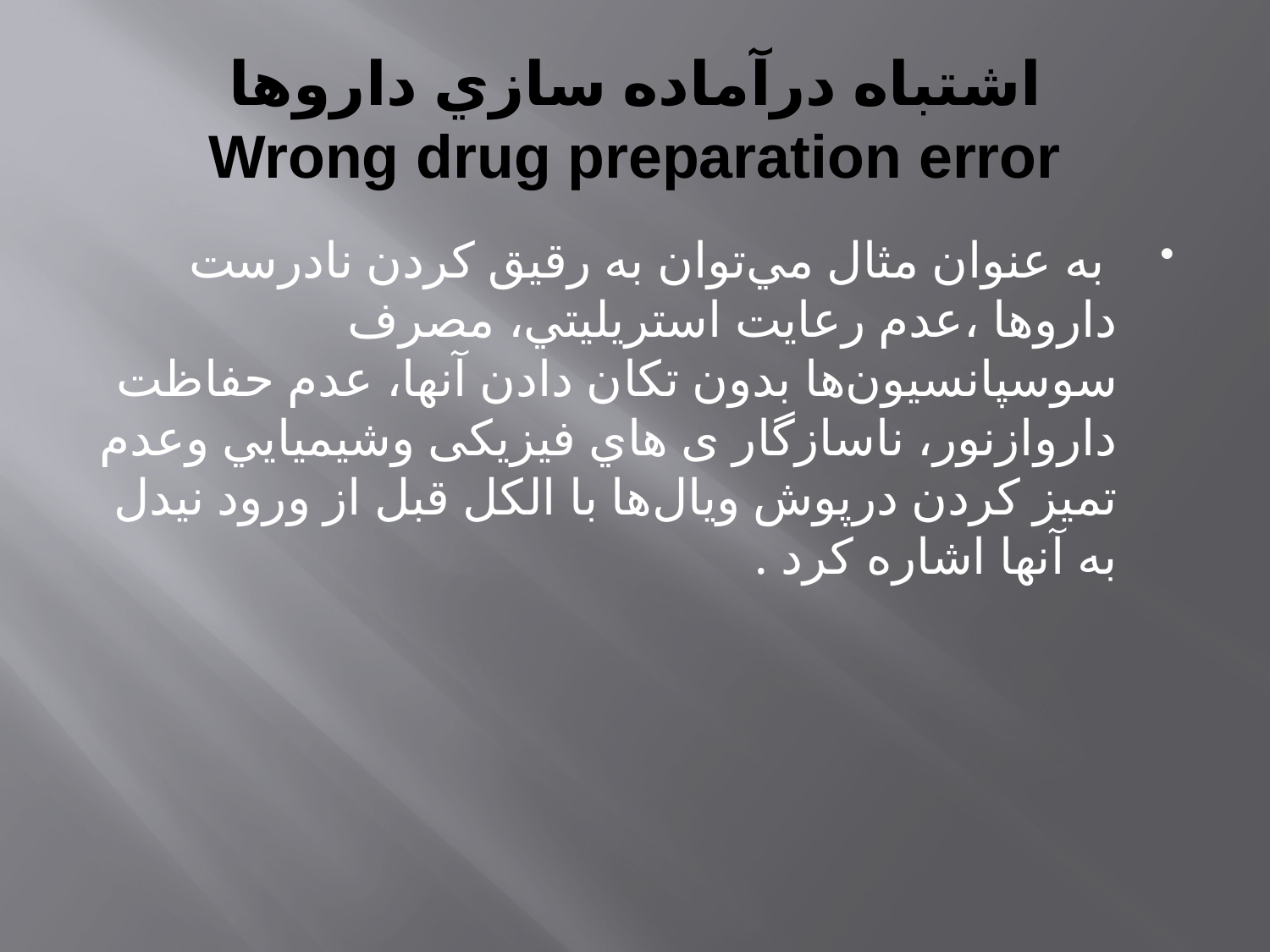

# اﺷﺘﺒﺎه درآﻣﺎده ﺳﺎزي داروﻫﺎ Wrong drug preparation error
 ﺑﻪ ﻋﻨﻮان ﻣﺜﺎل ﻣﻲﺗﻮان ﺑﻪ رﻗﻴﻖ ﻛﺮدن ﻧﺎدرﺳﺖ داروﻫﺎ ،ﻋﺪم رﻋﺎﻳﺖ اﺳﺘﺮﻳﻠﻴﺘﻲ، ﻣﺼﺮف ﺳﻮﺳﭙﺎﻧﺴﻴﻮنﻫﺎ ﺑﺪون ﺗﻜﺎن دادن آﻧﻬﺎ، ﻋﺪم ﺣﻔﺎﻇﺖ داروازﻧﻮر، ﻧﺎﺳﺎزﮔﺎر ی هاي فیزیکی وﺷﻴﻤﻴﺎﻳﻲ وﻋﺪم ﺗﻤﻴﺰ ﻛﺮدن درﭘﻮش وﻳﺎلﻫﺎ ﺑﺎ اﻟﻜﻞ ﻗﺒﻞ از ورود ﻧﻴﺪل ﺑﻪ آﻧﻬﺎ اﺷﺎره ﻛﺮد .